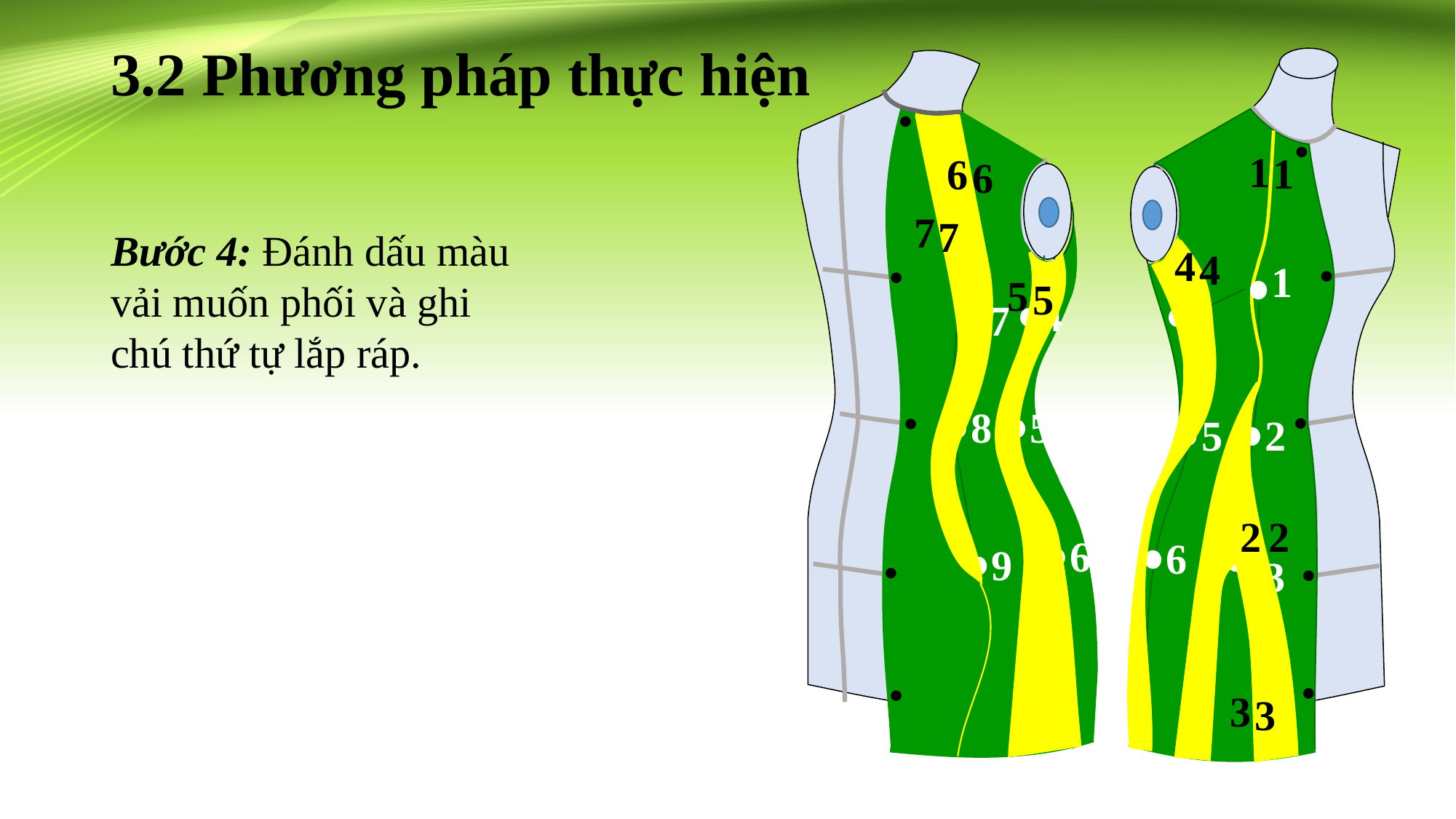

# 3.2 Phương pháp thực hiện

1
1
6
6

7
7

Bước 4: Đánh dấu màu vải muốn phối và ghi chú thứ tự lắp ráp.

4
4

1

5
5
4

4

7

5

8

5

2

2
2
6

6

3

9

3

3
3